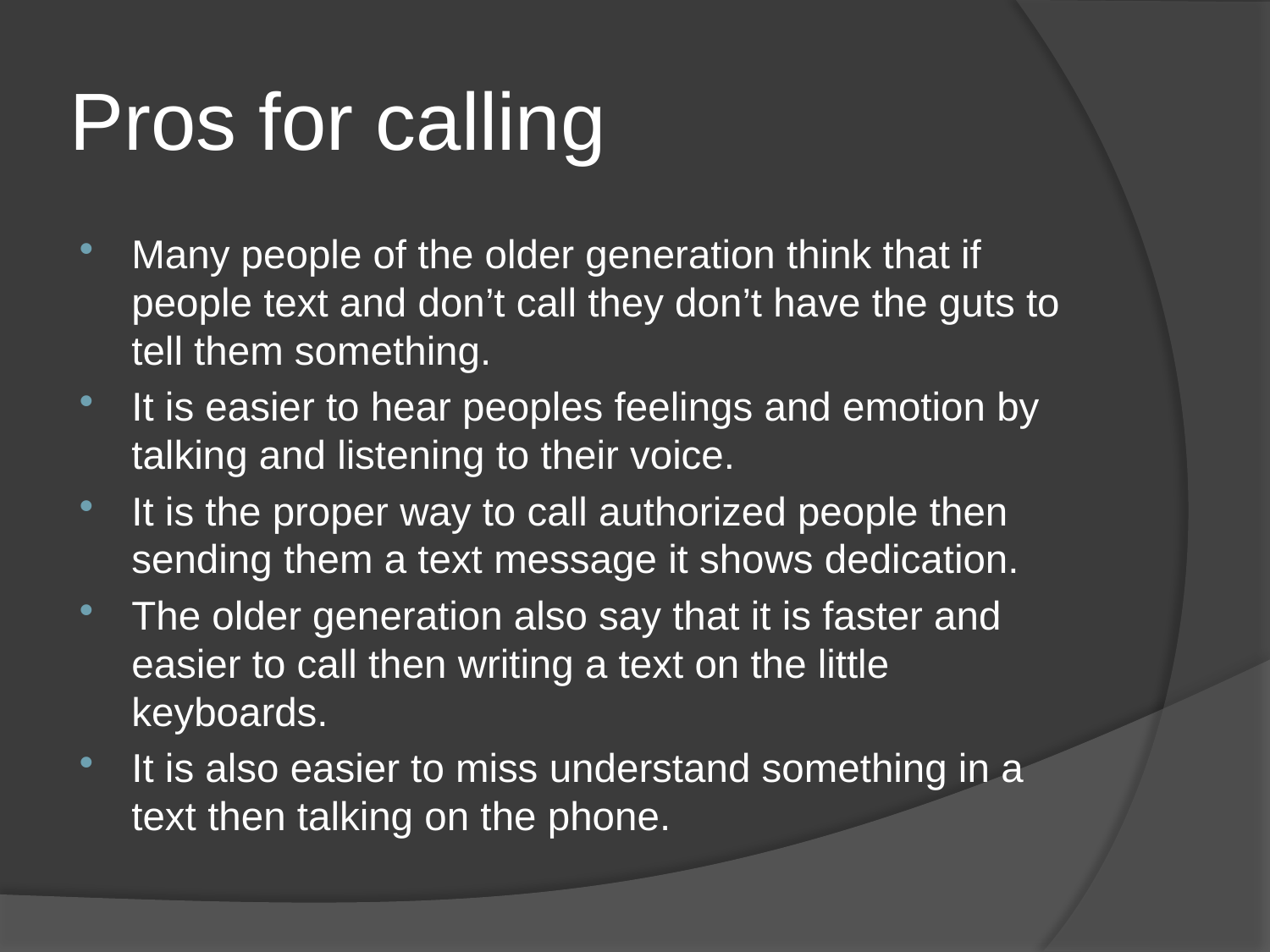

# Pros for calling
Many people of the older generation think that if people text and don’t call they don’t have the guts to tell them something.
It is easier to hear peoples feelings and emotion by talking and listening to their voice.
It is the proper way to call authorized people then sending them a text message it shows dedication.
The older generation also say that it is faster and easier to call then writing a text on the little keyboards.
It is also easier to miss understand something in a text then talking on the phone.